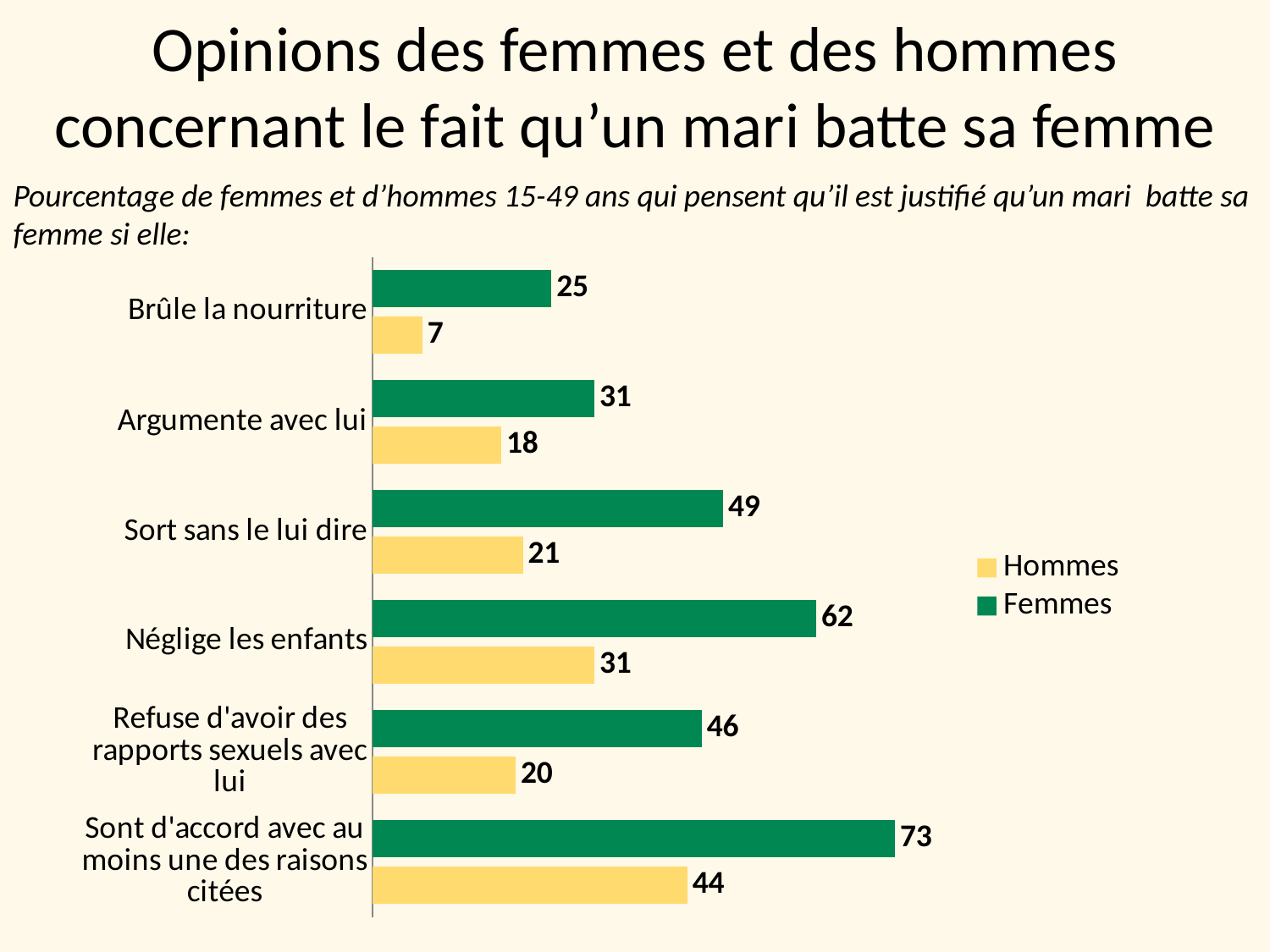

# Opinions des femmes et des hommes concernant le fait qu’un mari batte sa femme
Pourcentage de femmes et d’hommes 15-49 ans qui pensent qu’il est justifié qu’un mari  batte sa femme si elle:

### Chart

| Category | Femmes | Hommes |
|---|---|---|
| Brûle la nourriture | 25.0 | 7.0 |
| Argumente avec lui | 31.0 | 18.0 |
| Sort sans le lui dire | 49.0 | 21.0 |
| Néglige les enfants | 62.0 | 31.0 |
| Refuse d'avoir des rapports sexuels avec lui | 46.0 | 20.0 |
| Sont d'accord avec au moins une des raisons citées | 73.0 | 44.0 |